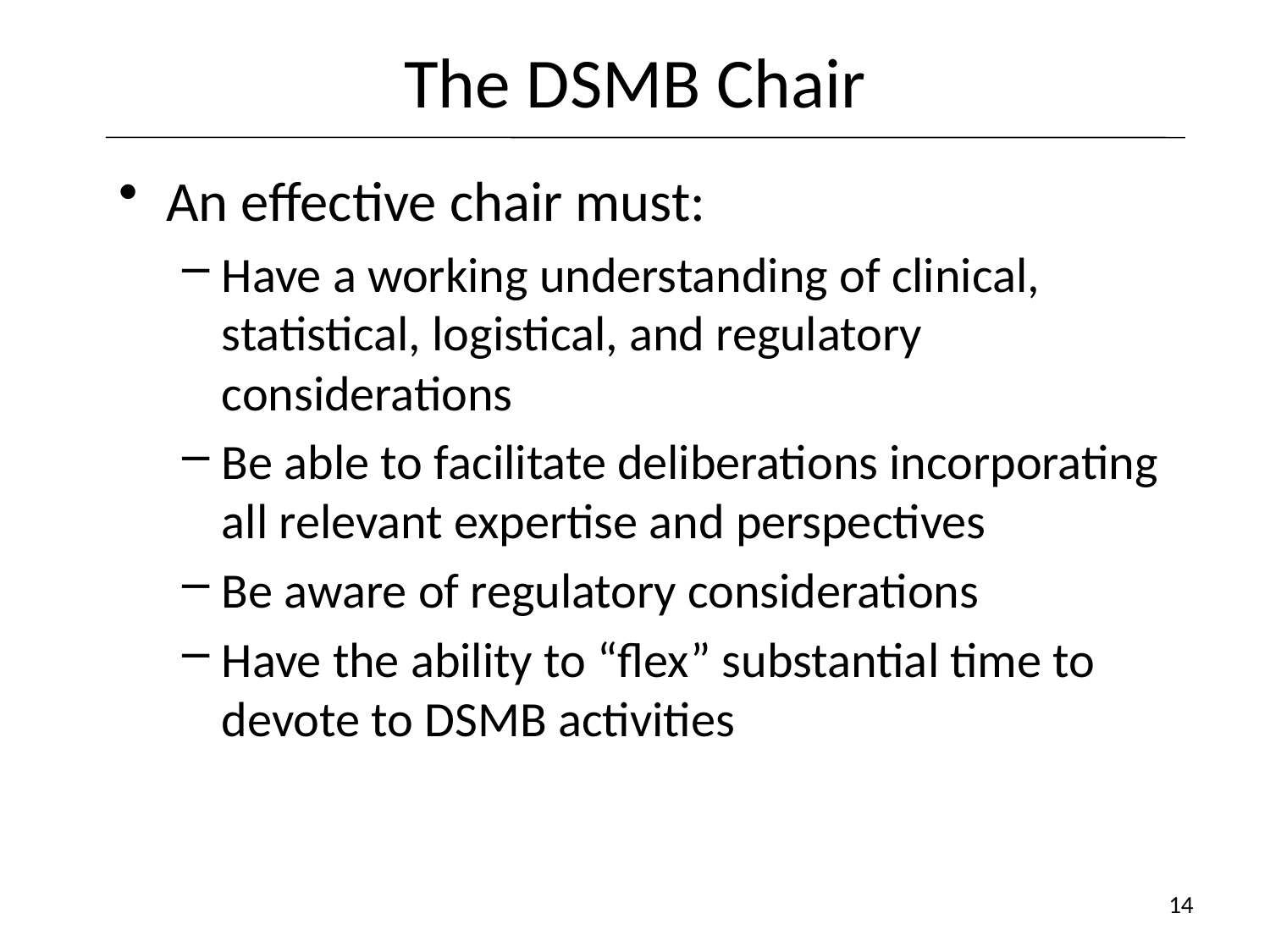

# The DSMB Chair

An effective chair must:
Have a working understanding of clinical, statistical, logistical, and regulatory considerations
Be able to facilitate deliberations incorporating all relevant expertise and perspectives
Be aware of regulatory considerations
Have the ability to “flex” substantial time to devote to DSMB activities
14